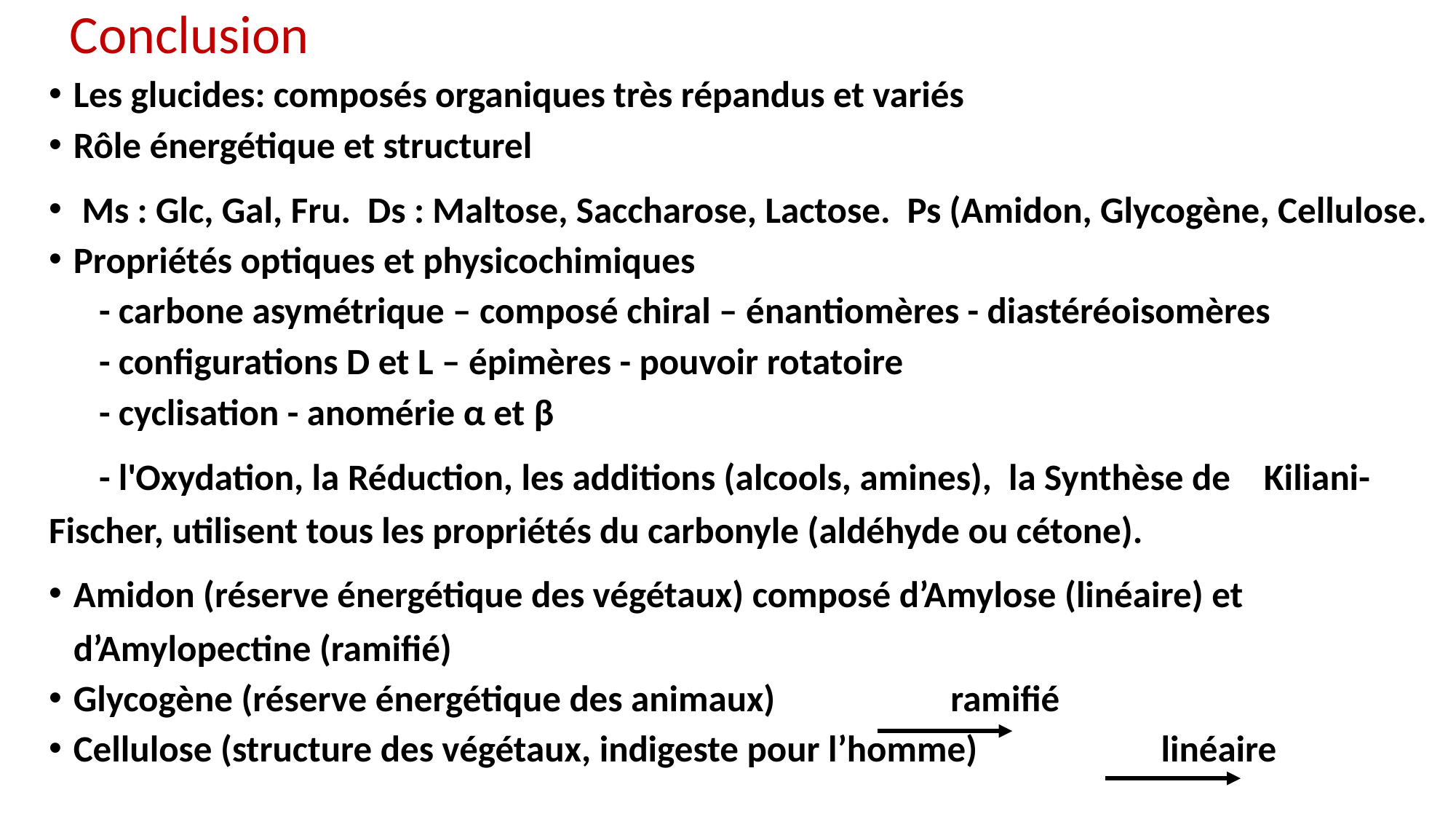

Conclusion
Les glucides: composés organiques très répandus et variés
Rôle énergétique et structurel
 Ms : Glc, Gal, Fru.  Ds : Maltose, Saccharose, Lactose.  Ps (Amidon, Glycogène, Cellulose.
Propriétés optiques et physicochimiques
      - carbone asymétrique – composé chiral – énantiomères - diastéréoisomères
      - configurations D et L – épimères - pouvoir rotatoire
      - cyclisation - anomérie α et β
      - l'Oxydation, la Réduction, les additions (alcools, amines),  la Synthèse de    Kiliani-Fischer, utilisent tous les propriétés du carbonyle (aldéhyde ou cétone).
Amidon (réserve énergétique des végétaux) composé d’Amylose (linéaire) et d’Amylopectine (ramifié)
Glycogène (réserve énergétique des animaux)                     ramifié
Cellulose (structure des végétaux, indigeste pour l’homme)                      linéaire